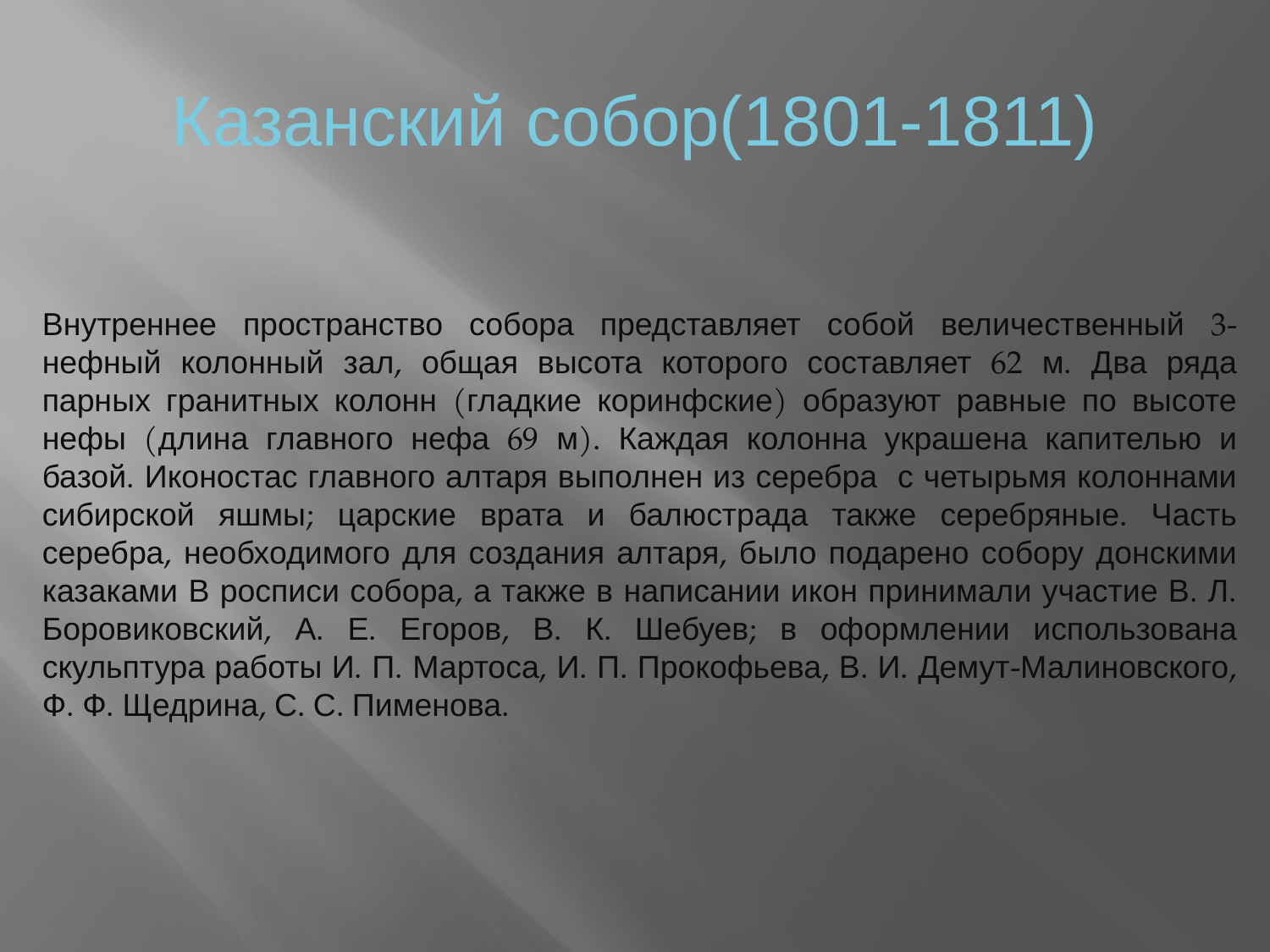

# Казанский собор(1801-1811)
Внутреннее пространство собора представляет собой величественный 3-нефный колонный зал, общая высота которого составляет 62 м. Два ряда парных гранитных колонн (гладкие коринфские) образуют равные по высоте нефы (длина главного нефа 69 м). Каждая колонна украшена капителью и базой. Иконостас главного алтаря выполнен из серебра  с четырьмя колоннами сибирской яшмы; царские врата и балюстрада также серебряные. Часть серебра, необходимого для создания алтаря, было подарено собору донскими казаками В росписи собора, а также в написании икон принимали участие В. Л. Боровиковский, А. Е. Егоров, В. К. Шебуев; в оформлении использована скульптура работы И. П. Мартоса, И. П. Прокофьева, В. И. Демут-Малиновского, Ф. Ф. Щедрина, С. С. Пименова.